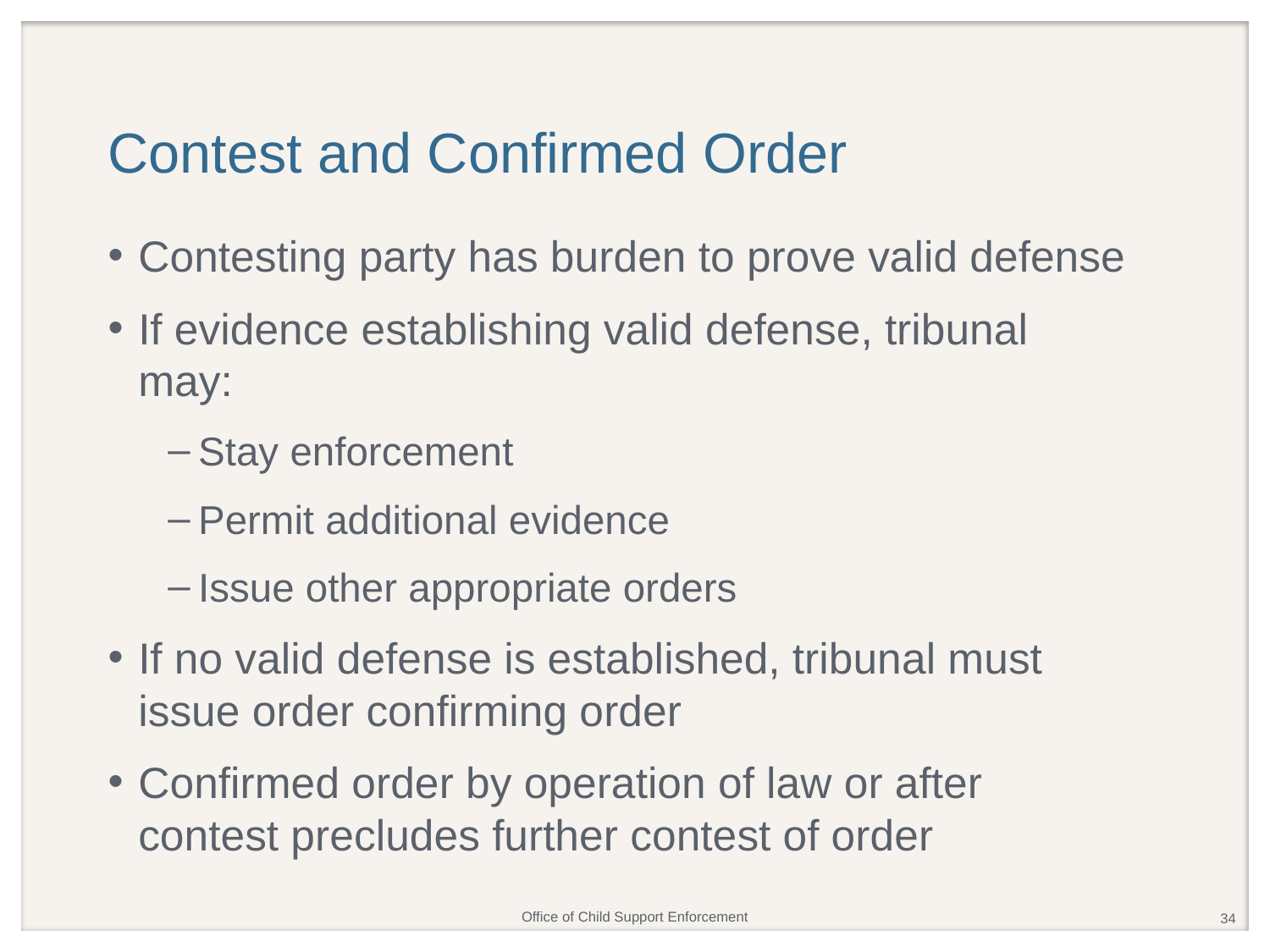

# Contest and Confirmed Order
Contesting party has burden to prove valid defense
If evidence establishing valid defense, tribunal may:
Stay enforcement
Permit additional evidence
Issue other appropriate orders
If no valid defense is established, tribunal must issue order confirming order
Confirmed order by operation of law or after contest precludes further contest of order

34